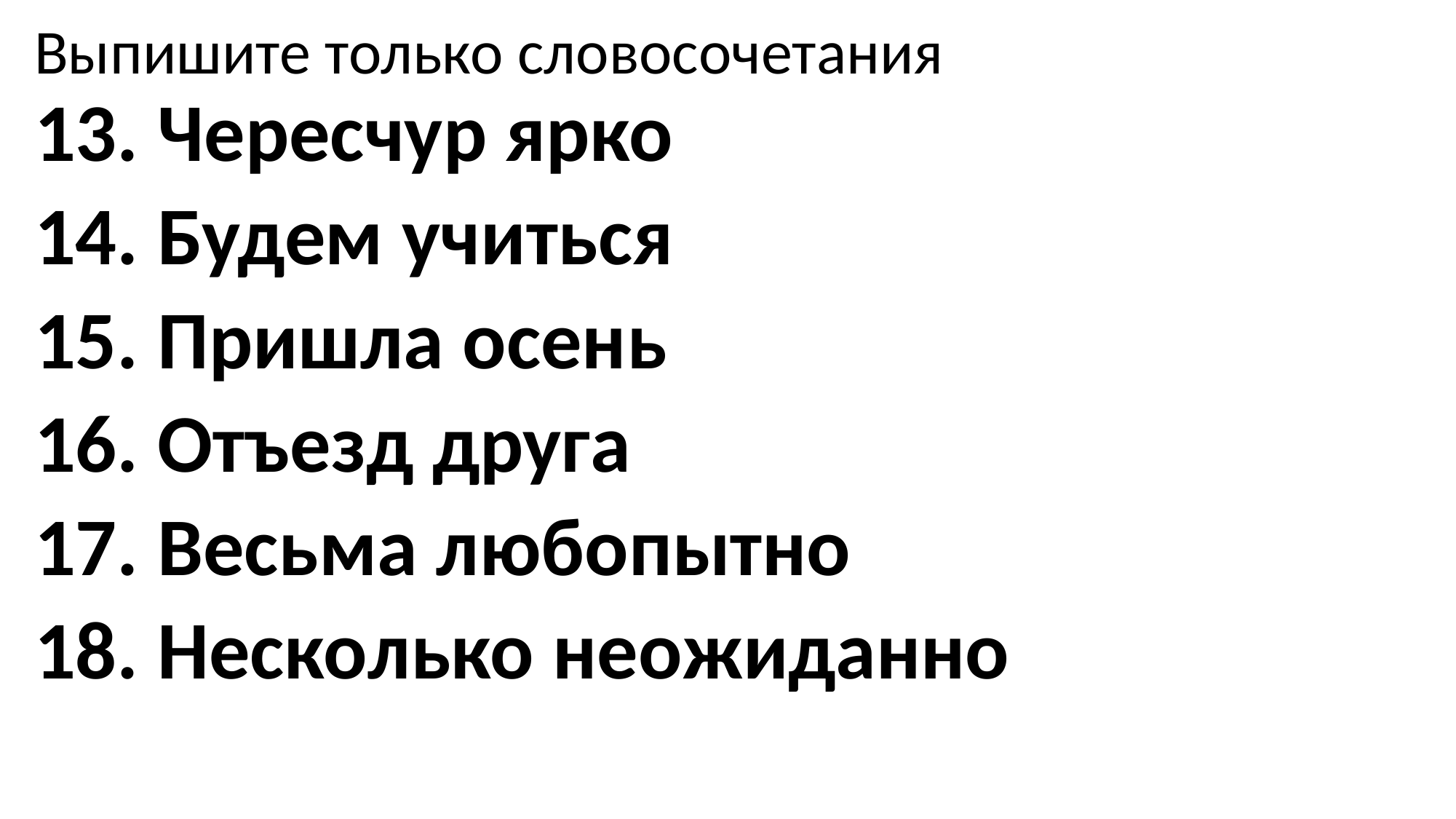

# Выпишите только словосочетания
13. Чересчур ярко
14. Будем учиться
15. Пришла осень
16. Отъезд друга
17. Весьма любопытно
18. Несколько неожиданно